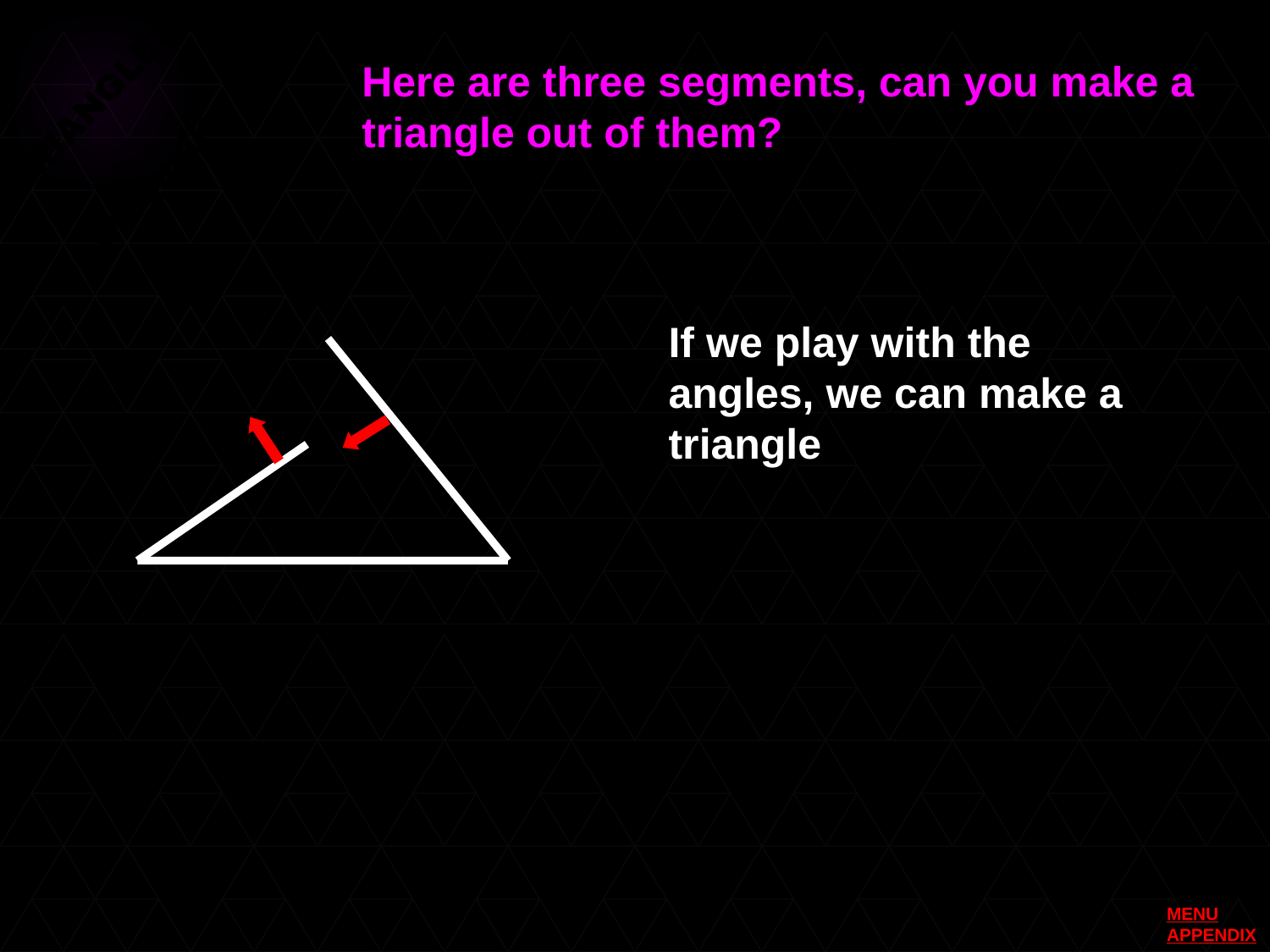

Here are three segments, can you make a triangle out of them?
TRIANGLES
Inequality
If we play with the angles, we can make a triangle

MENU
APPENDIX